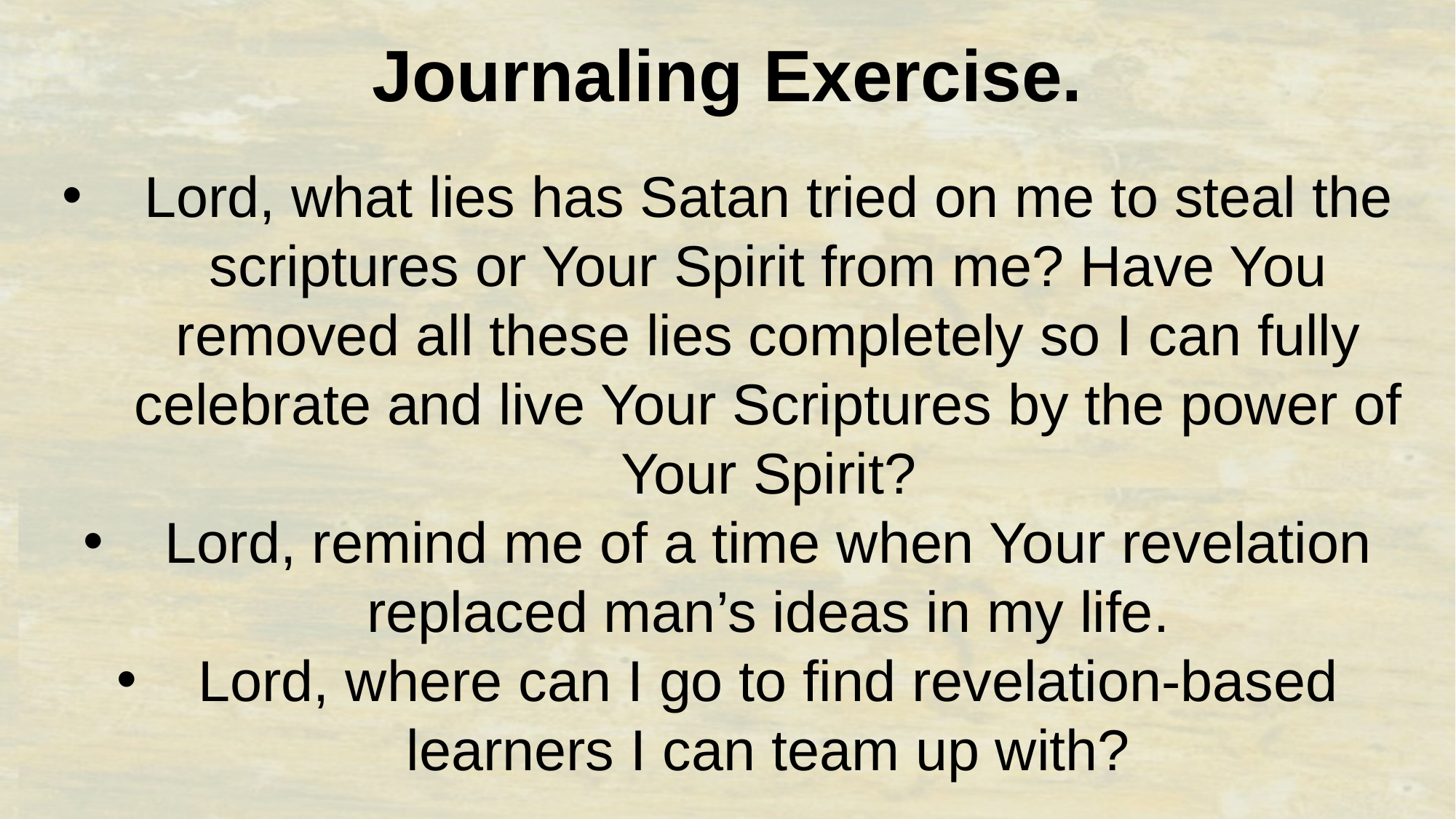

Journaling Exercise.

Lord, what lies has Satan tried on me to steal the scriptures or Your Spirit from me? Have You removed all these lies completely so I can fully celebrate and live Your Scriptures by the power of Your Spirit?
Lord, remind me of a time when Your revelation replaced man’s ideas in my life.
Lord, where can I go to find revelation-based learners I can team up with?